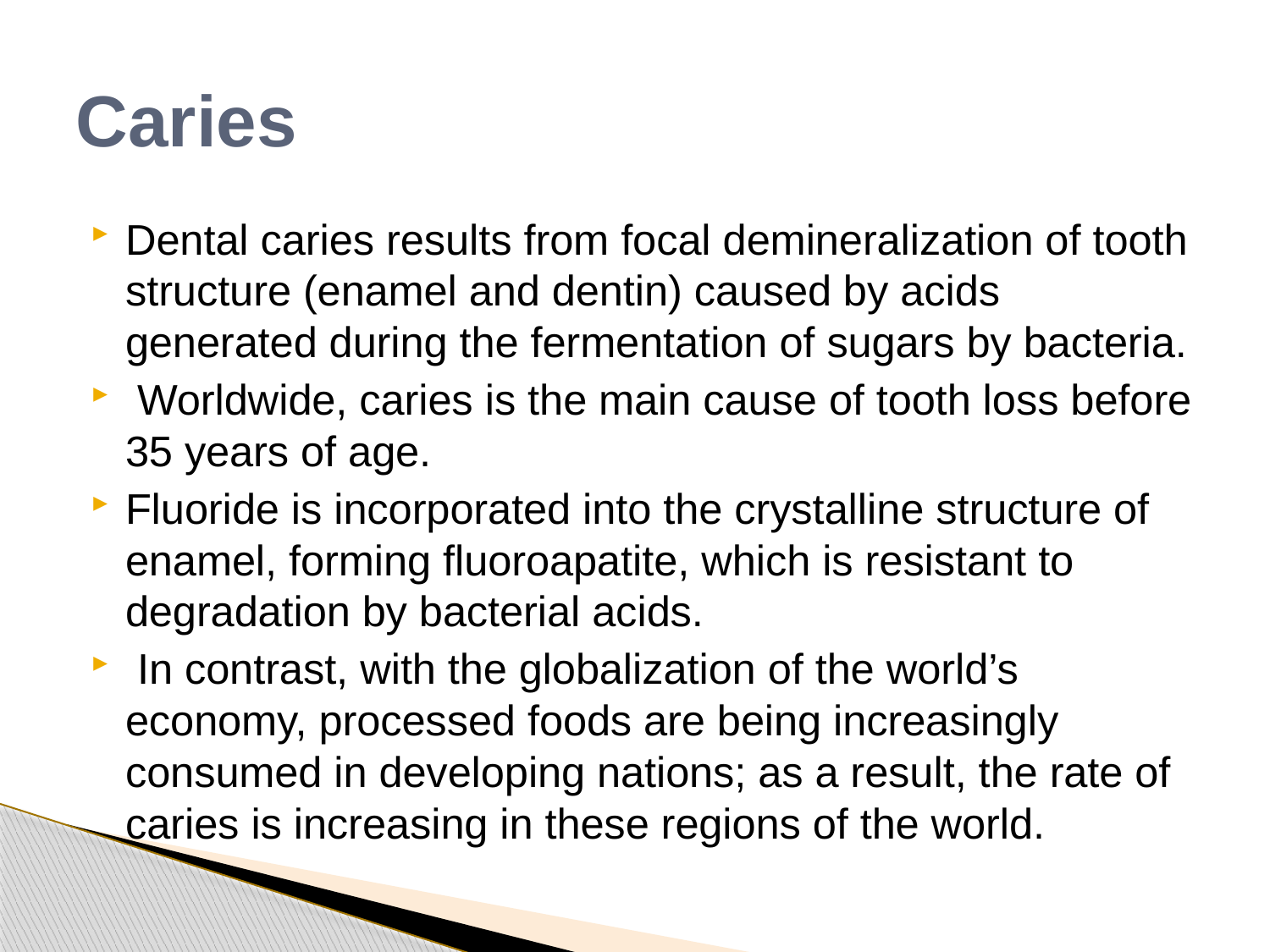

# Caries
Dental caries results from focal demineralization of tooth structure (enamel and dentin) caused by acids generated during the fermentation of sugars by bacteria.
 Worldwide, caries is the main cause of tooth loss before 35 years of age.
Fluoride is incorporated into the crystalline structure of enamel, forming fluoroapatite, which is resistant to degradation by bacterial acids.
 In contrast, with the globalization of the world’s economy, processed foods are being increasingly consumed in developing nations; as a result, the rate of caries is increasing in these regions of the world.